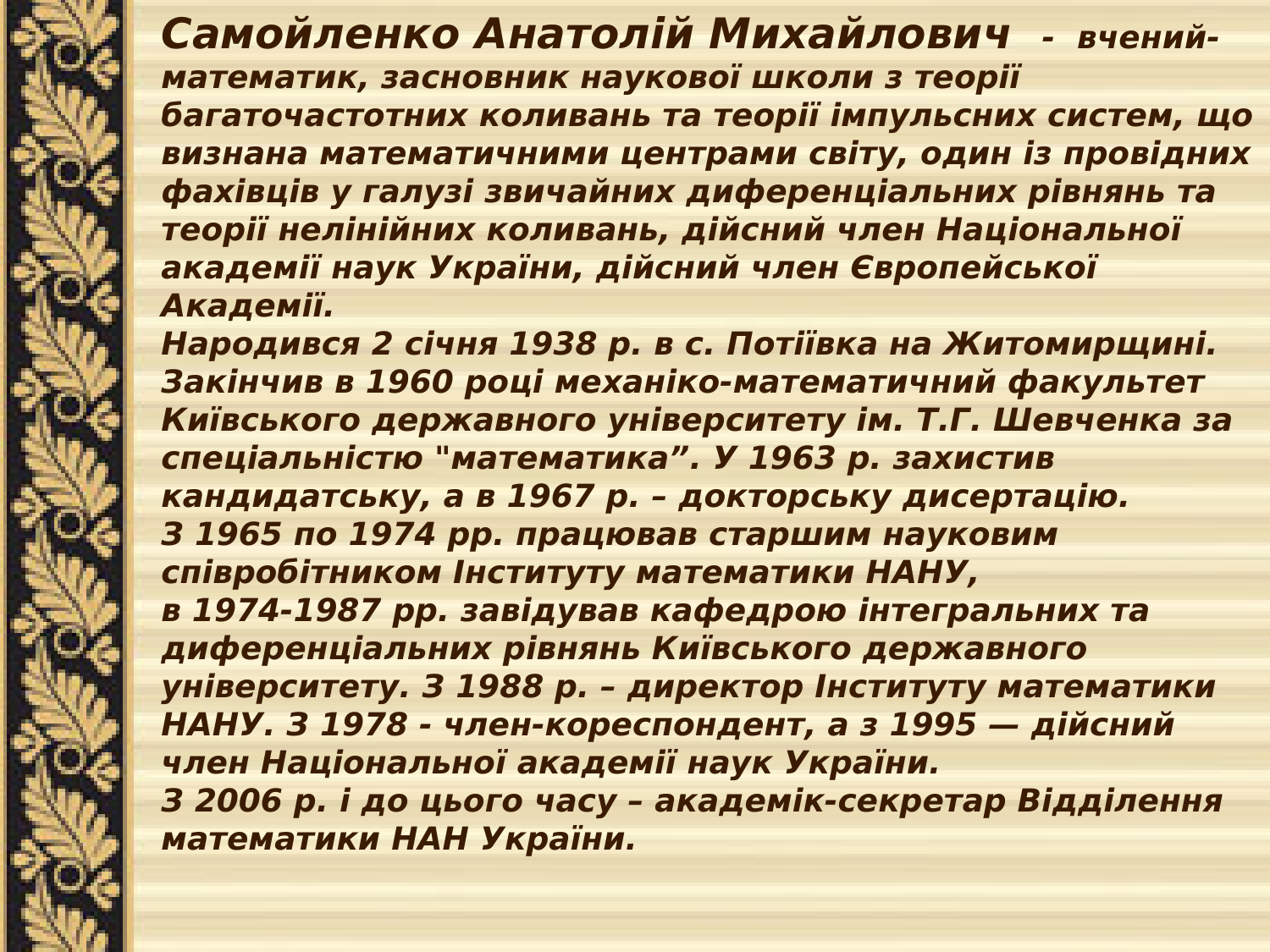

Самойленко Анатолій Михайлович  -  вчений-математик, засновник наукової школи з теорії багаточастотних коливань та теорії імпульсних систем, що визнана математичними центрами світу, один із провідних фахівців у галузі звичайних диференціальних рівнянь та теорії нелінійних коливань, дійсний член Національної академії наук України, дійсний член Європейської Академії.
Народився 2 січня 1938 р. в с. Потіївка на Житомирщині.
Закінчив в 1960 році механіко-математичний факультет Київського державного університету ім. Т.Г. Шевченка за спеціальністю "математика”. У 1963 р. захистив кандидатську, а в 1967 р. – докторську дисертацію.
З 1965 по 1974 рр. працював старшим науковим співробітником Інституту математики НАНУ,
в 1974-1987 рр. завідував кафедрою інтегральних та диференціальних рівнянь Київського державного університету. З 1988 р. – директор Інституту математики НАНУ. З 1978 - член-кореспондент, а з 1995 — дійсний член Національної академії наук України.
З 2006 р. і до цього часу – академік-секретар Відділення математики НАН України.